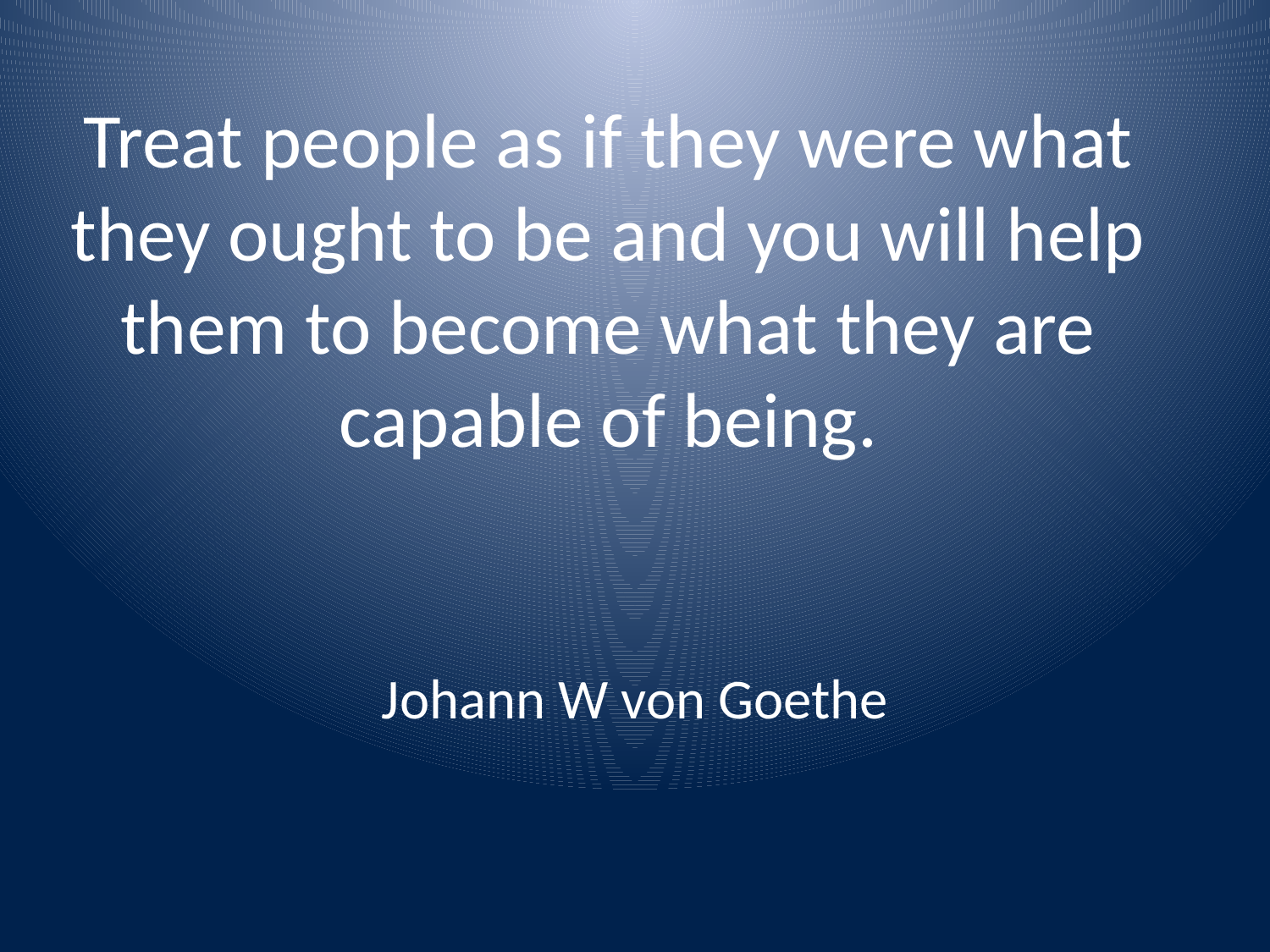

# Treat people as if they were what they ought to be and you will help them to become what they are capable of being.
Johann W von Goethe